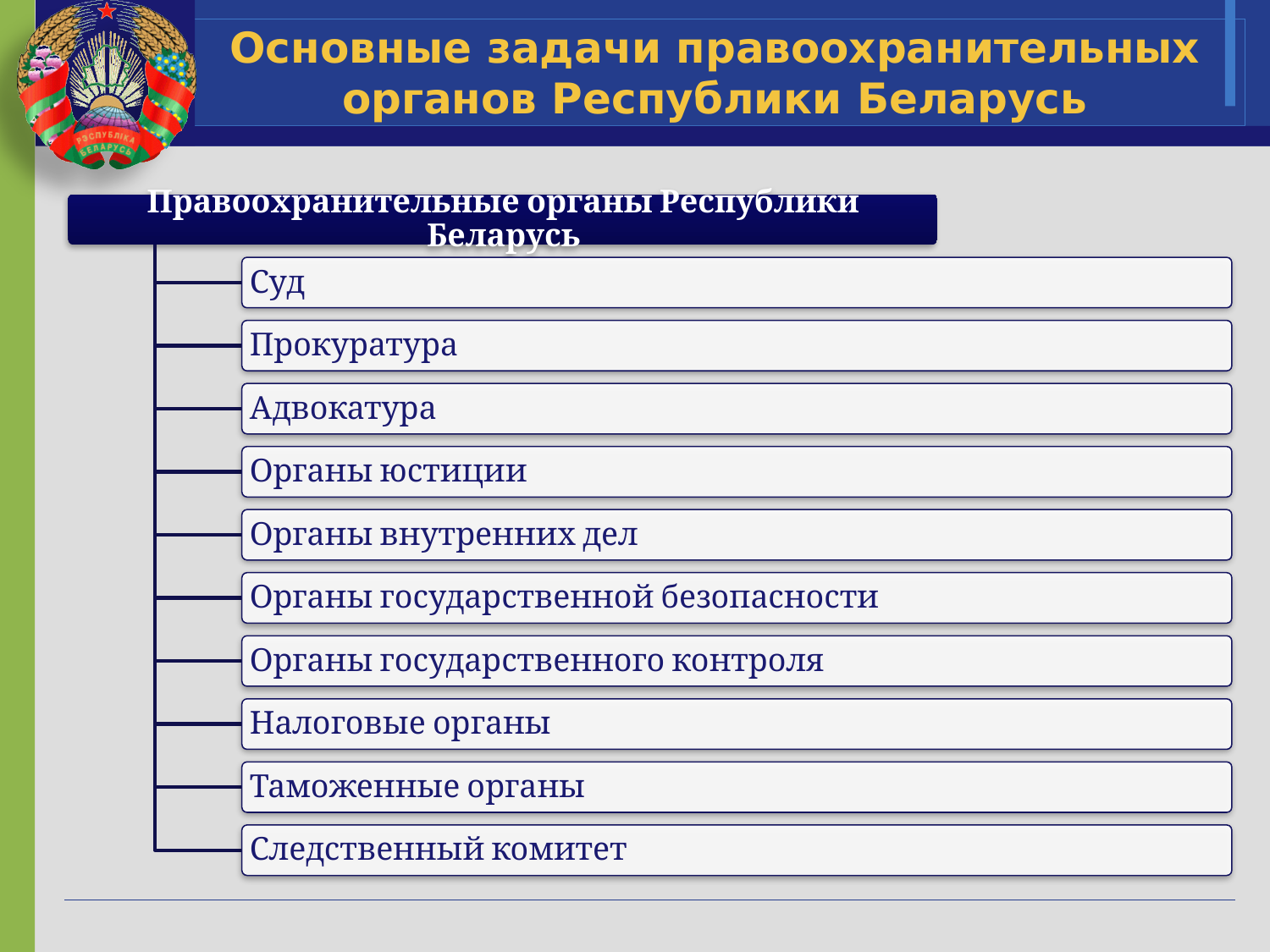

# Основные задачи правоохранительных органов Республики Беларусь
Правоохранительные органы Республики Беларусь
Суд
Прокуратура
Адвокатура
Органы юстиции
Органы внутренних дел
Органы государственной безопасности
Органы государственного контроля
Налоговые органы
Таможенные органы
Следственный комитет